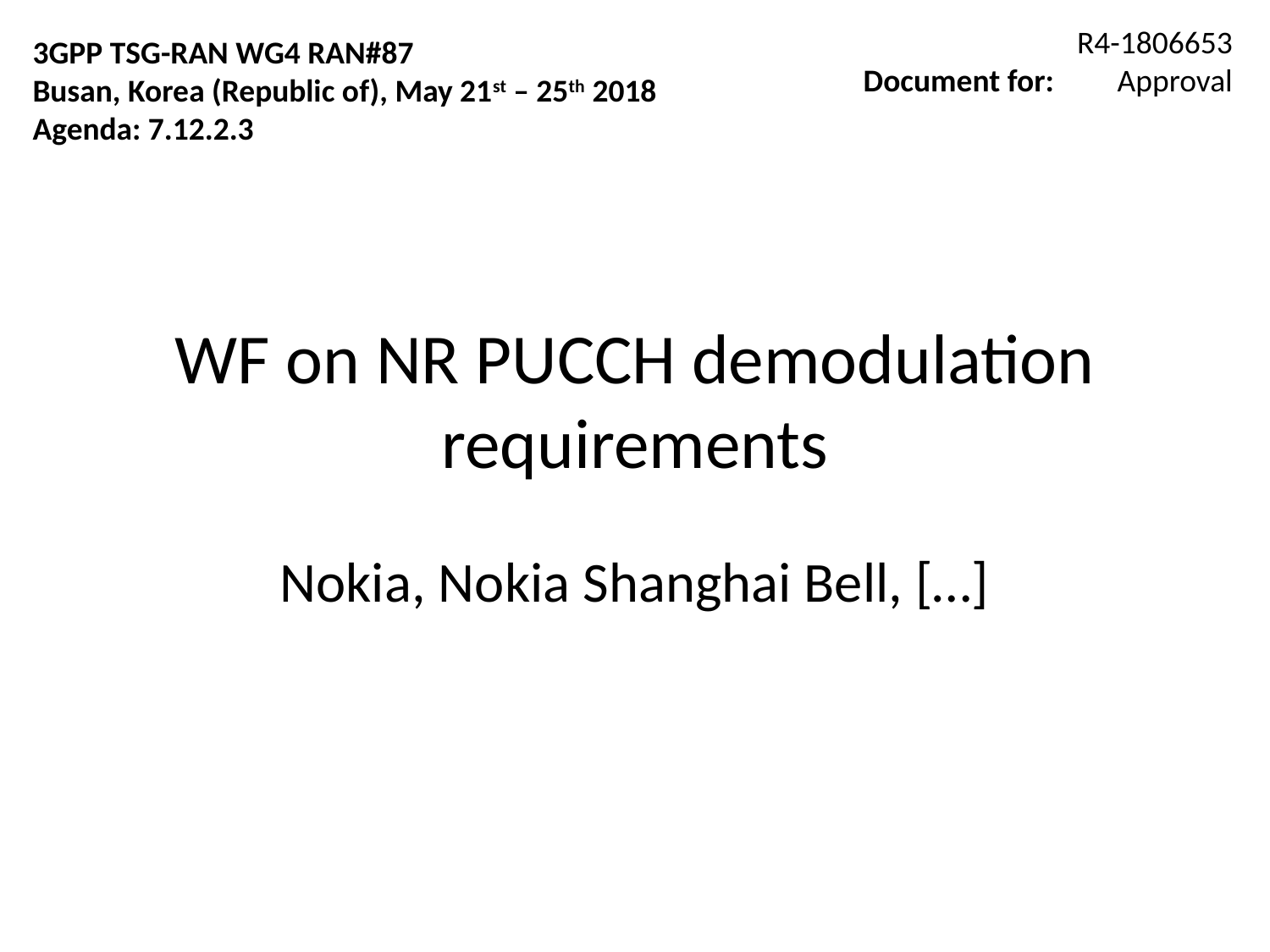

R4-1806653
Document for:	Approval
3GPP TSG-RAN WG4 RAN#87
Busan, Korea (Republic of), May 21st – 25th 2018
Agenda: 7.12.2.3
# WF on NR PUCCH demodulation requirements
Nokia, Nokia Shanghai Bell, […]